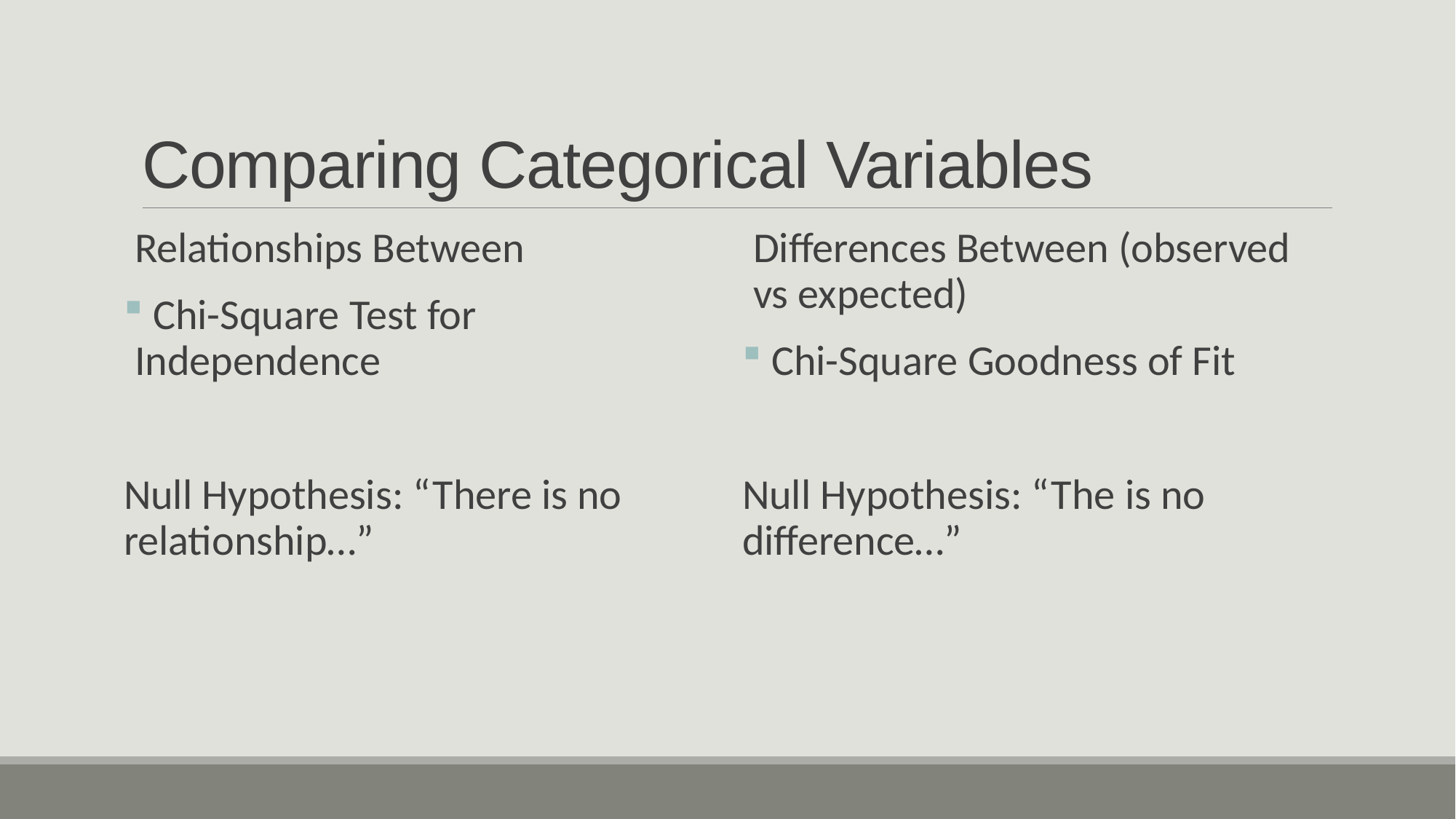

# Comparing Categorical Variables
Relationships Between
 Chi-Square Test for Independence

Null Hypothesis: “There is no relationship…”
Differences Between (observed vs expected)
 Chi-Square Goodness of Fit

Null Hypothesis: “The is no difference…”